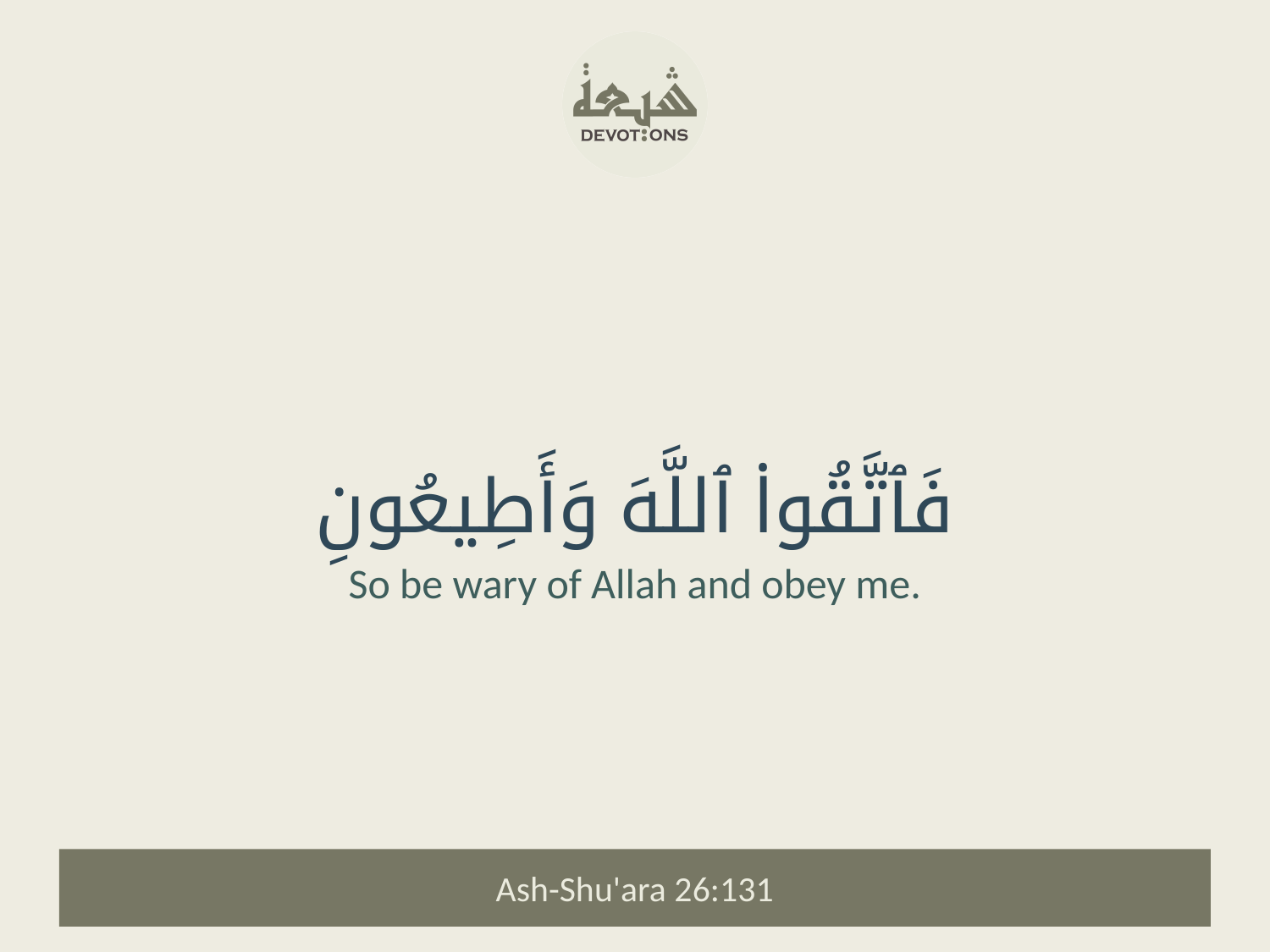

فَٱتَّقُوا۟ ٱللَّهَ وَأَطِيعُونِ
So be wary of Allah and obey me.
Ash-Shu'ara 26:131